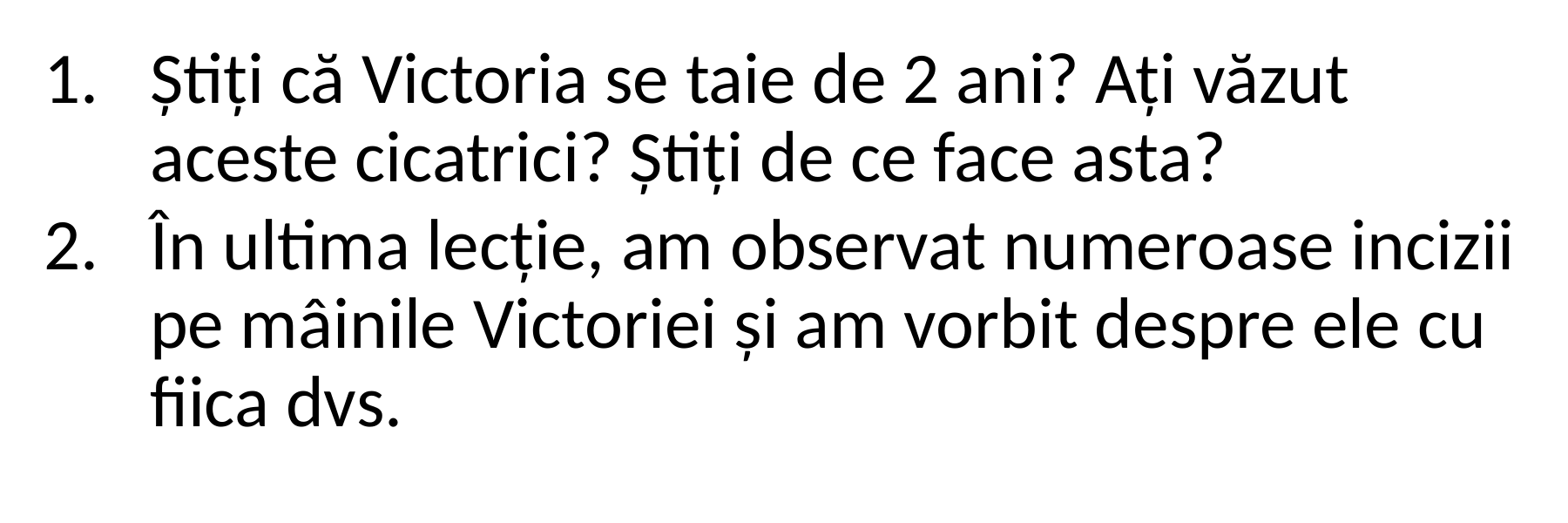

Știți că Victoria se taie de 2 ani? Ați văzut aceste cicatrici? Știți de ce face asta?
În ultima lecție, am observat numeroase incizii pe mâinile Victoriei și am vorbit despre ele cu fiica dvs.